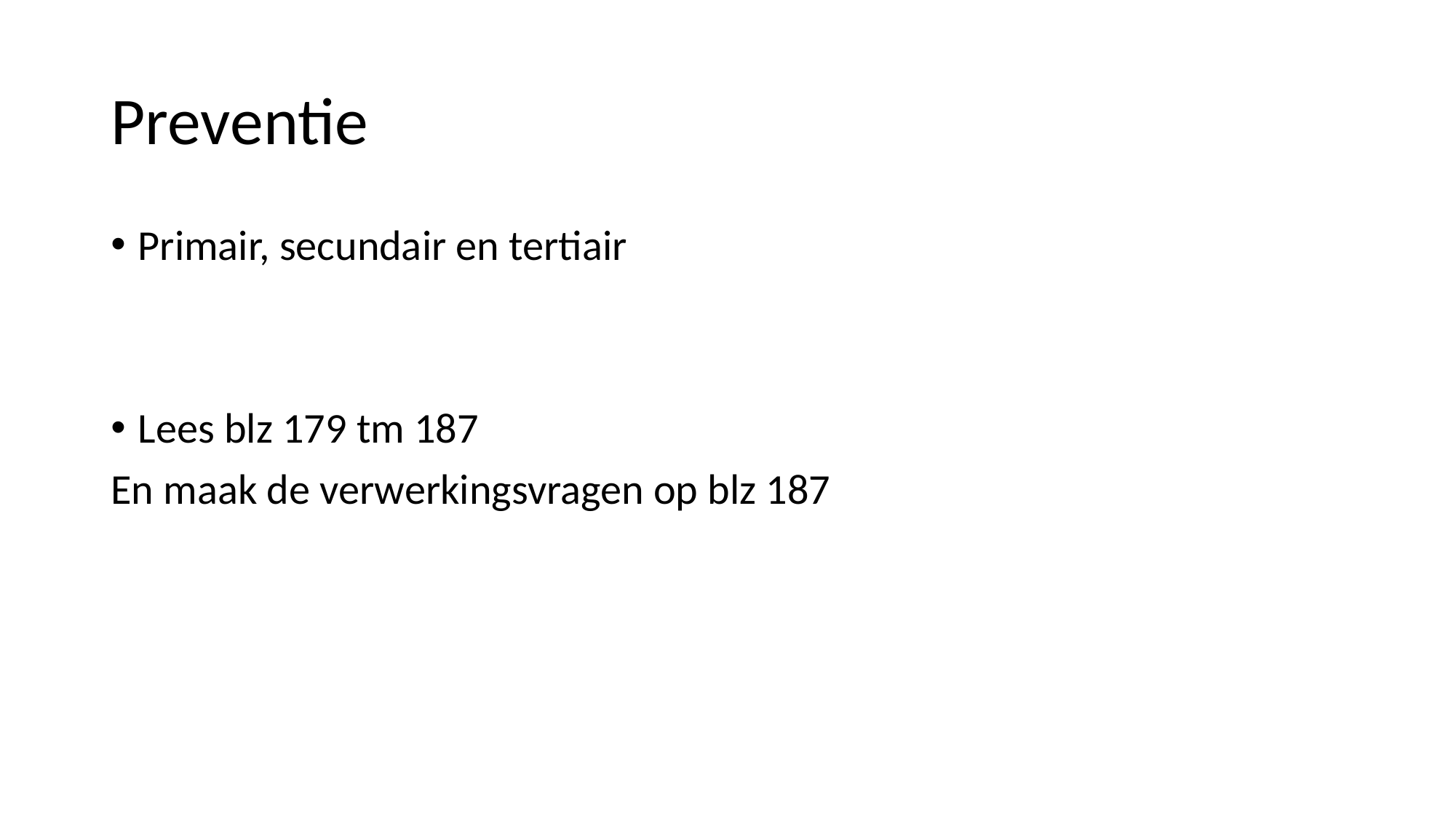

# Preventie
Primair, secundair en tertiair

Lees blz 179 tm 187
En maak de verwerkingsvragen op blz 187